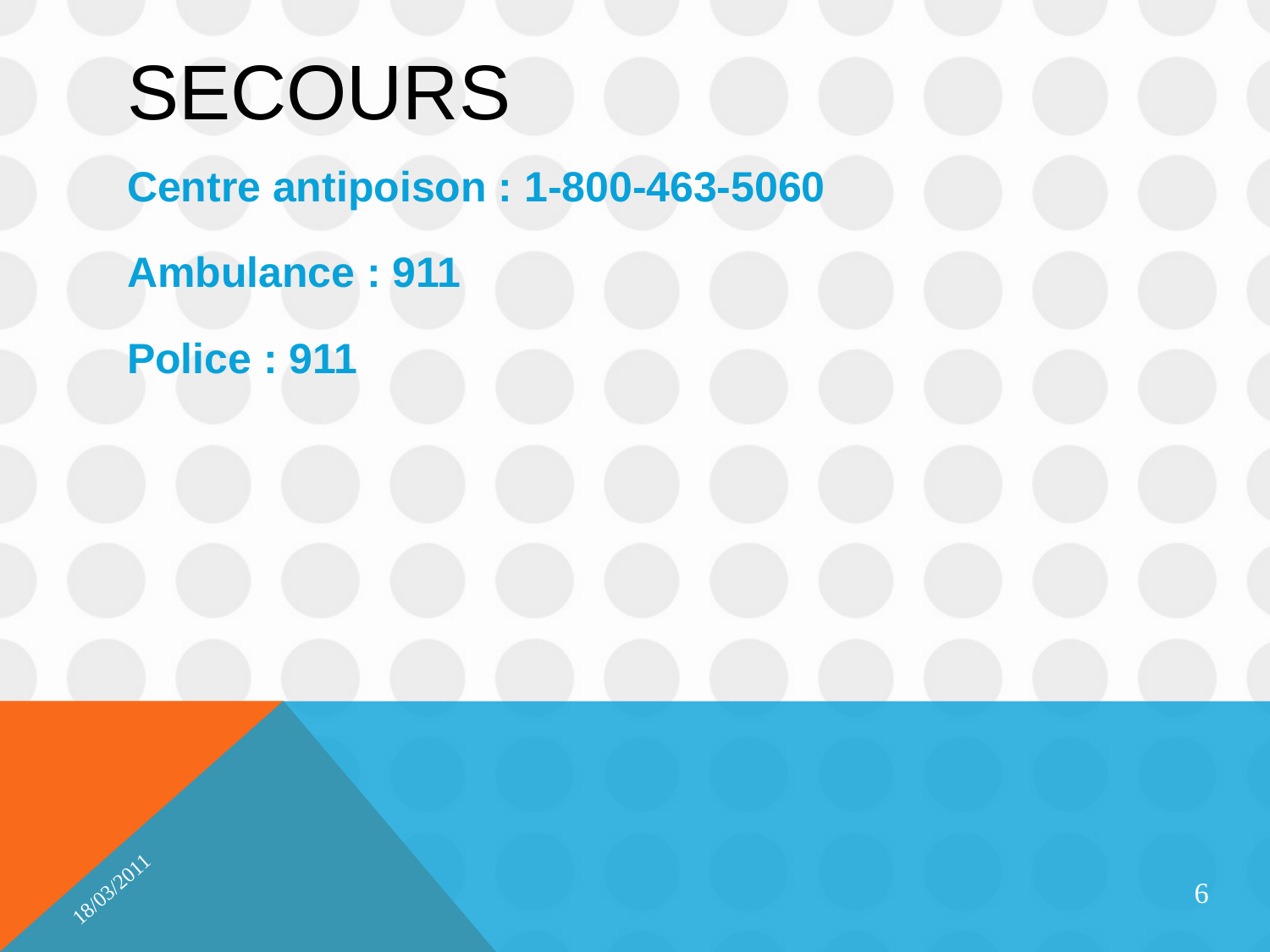

# SECOURS
Centre antipoison : 1-800-463-5060
Ambulance : 911
Police : 911
18/03/2011
6